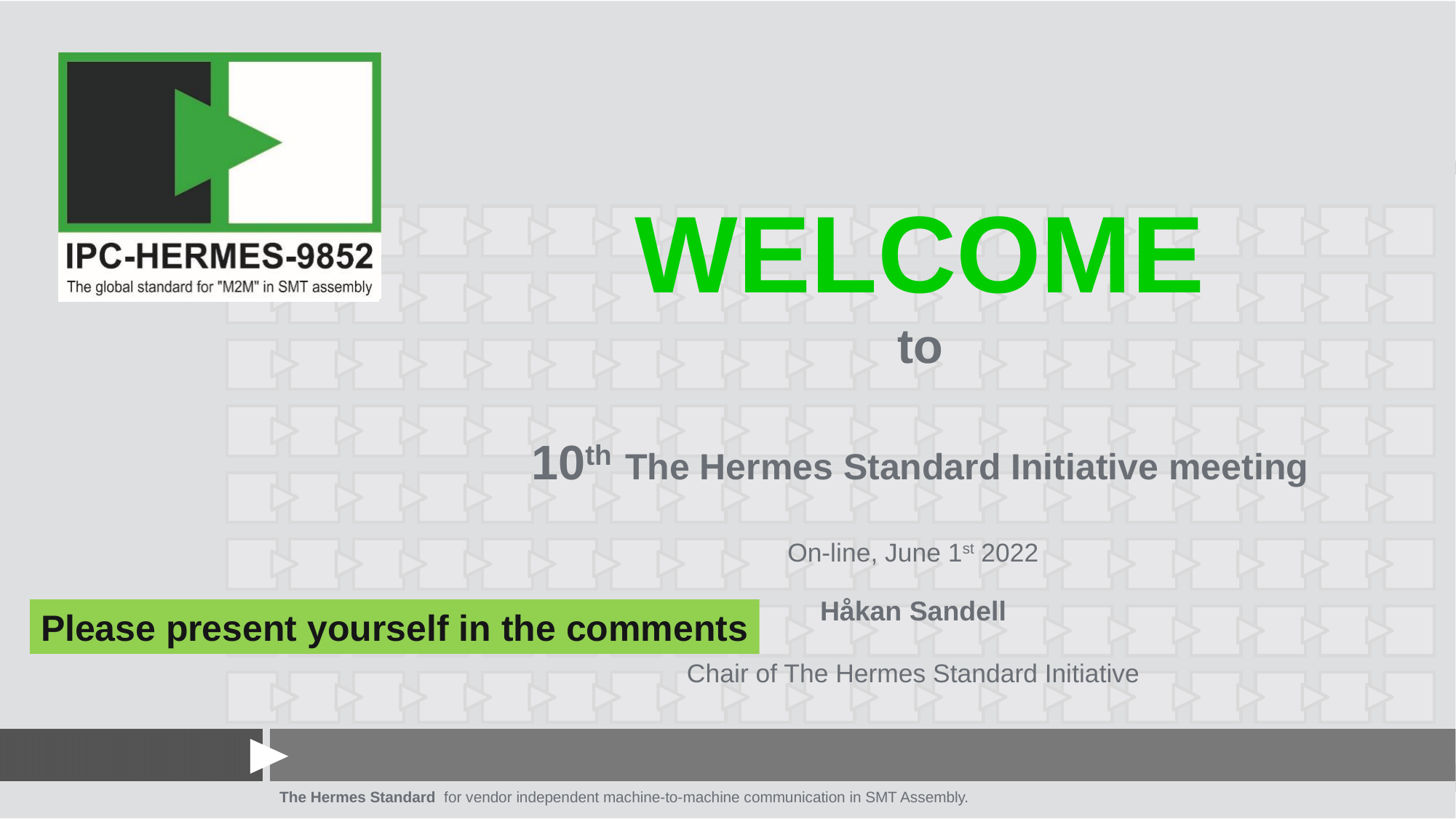

# WELCOME to 10th The Hermes Standard Initiative meeting
On-line, June 1st 2022
Håkan Sandell

Chair of The Hermes Standard Initiative
Please present yourself in the comments